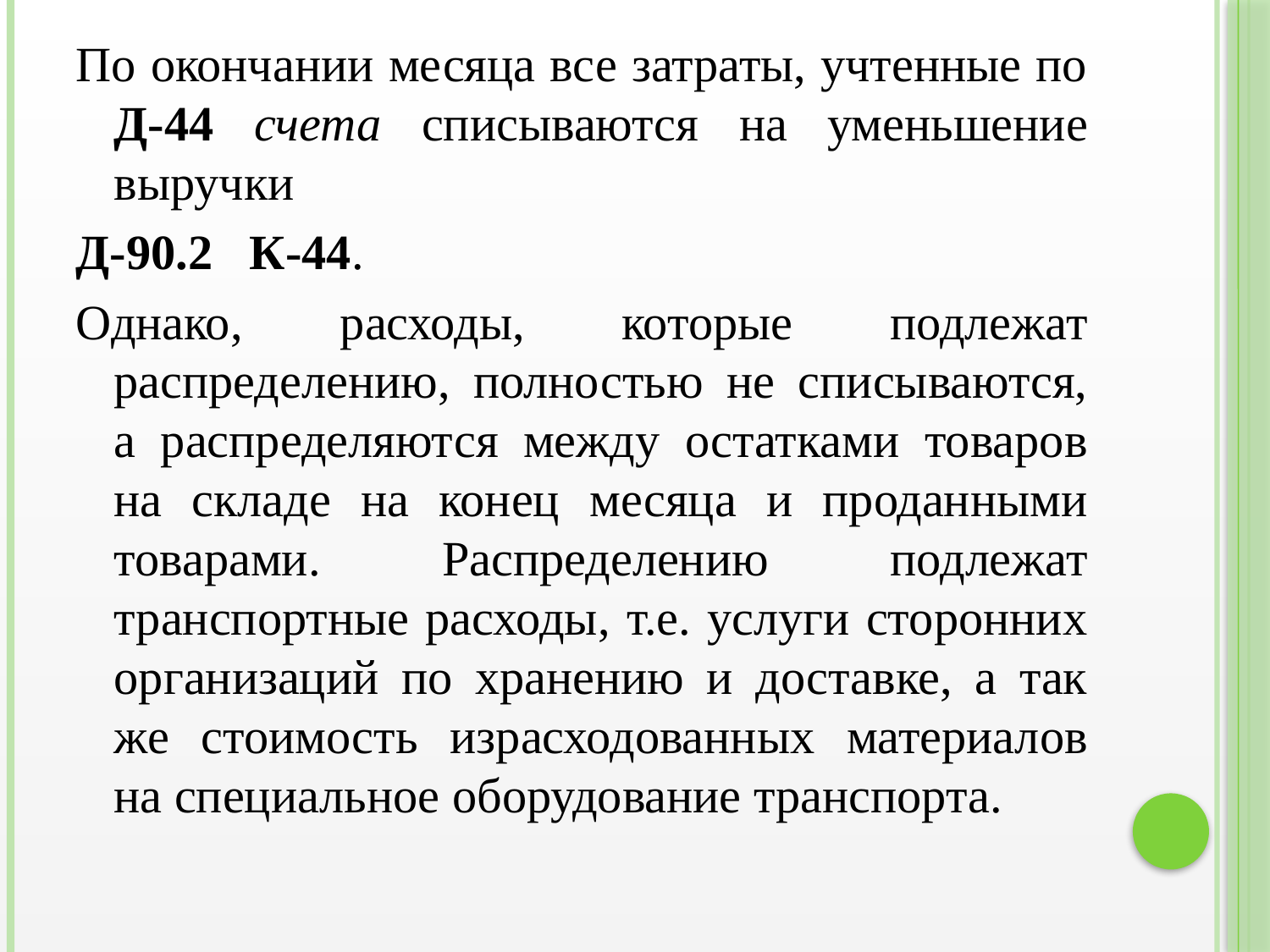

По окончании месяца все затраты, учтенные по Д-44 счета списываются на уменьшение выручки
Д-90.2   К-44.
Однако, расходы, которые подлежат распределению, полностью не списываются, а распределяются между остатками товаров на складе на конец месяца и проданными товарами. Распределению подлежат транспортные расходы, т.е. услуги сторонних организаций по хранению и доставке, а так же стоимость израсходованных материалов на специальное оборудование транспорта.